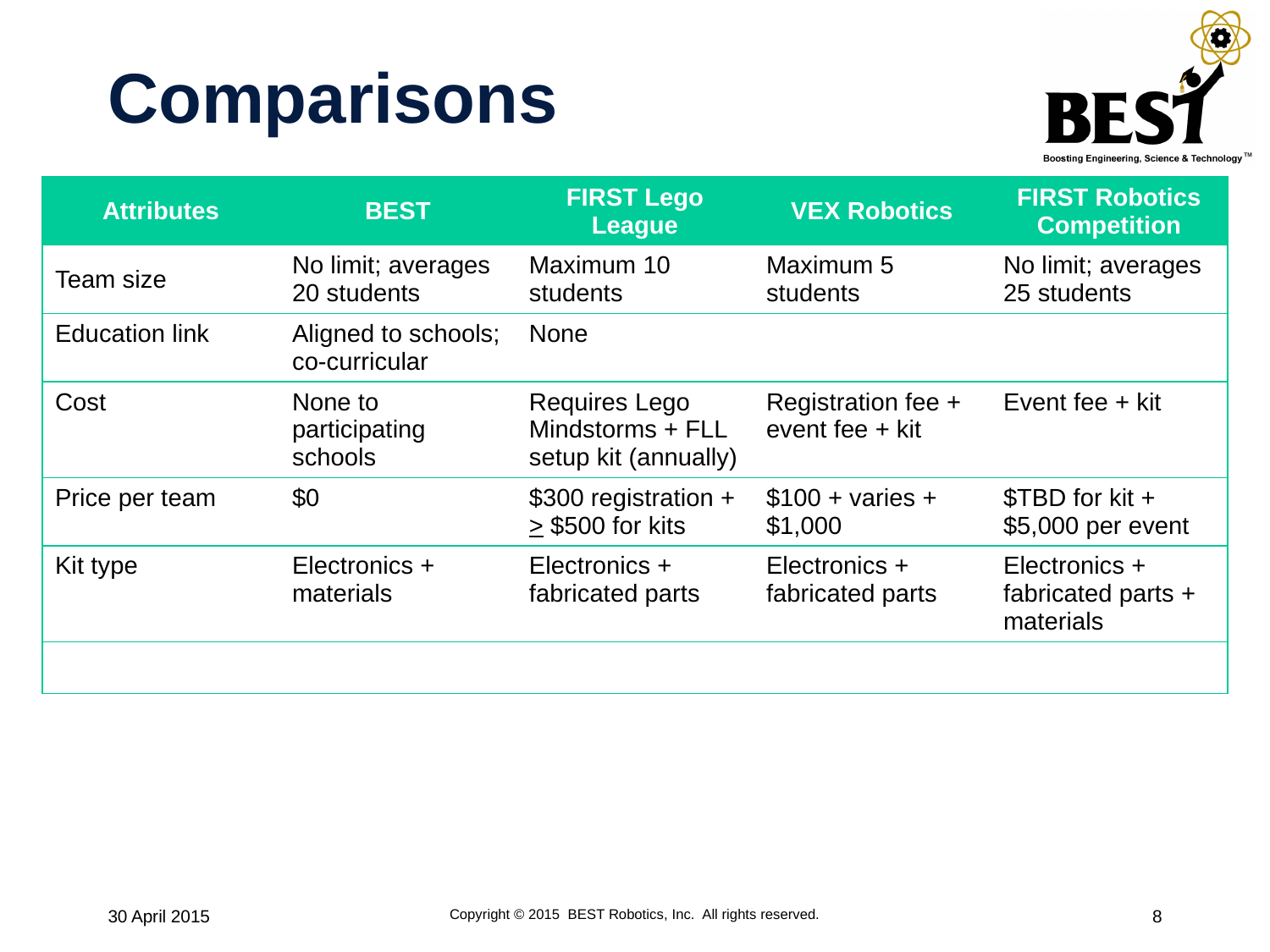

# Comparisons
| Attributes | BEST | FIRST Lego League | VEX Robotics | FIRST Robotics Competition |
| --- | --- | --- | --- | --- |
| Team size | No limit; averages 20 students | Maximum 10 students | Maximum 5 students | No limit; averages 25 students |
| Education link | Aligned to schools; co-curricular | None |  |  |
| Cost | None to participating schools | Requires Lego Mindstorms + FLL setup kit (annually) | Registration fee + event fee + kit | Event fee + kit |
| Price per team | $0 | $300 registration + > $500 for kits | $100 + varies + $1,000 | $TBD for kit + $5,000 per event |
| Kit type | Electronics + materials | Electronics + fabricated parts | Electronics + fabricated parts | Electronics + fabricated parts + materials |
|  |  |  |  |  |
30 April 2015
Copyright © 2015  BEST Robotics, Inc.  All rights reserved.
8